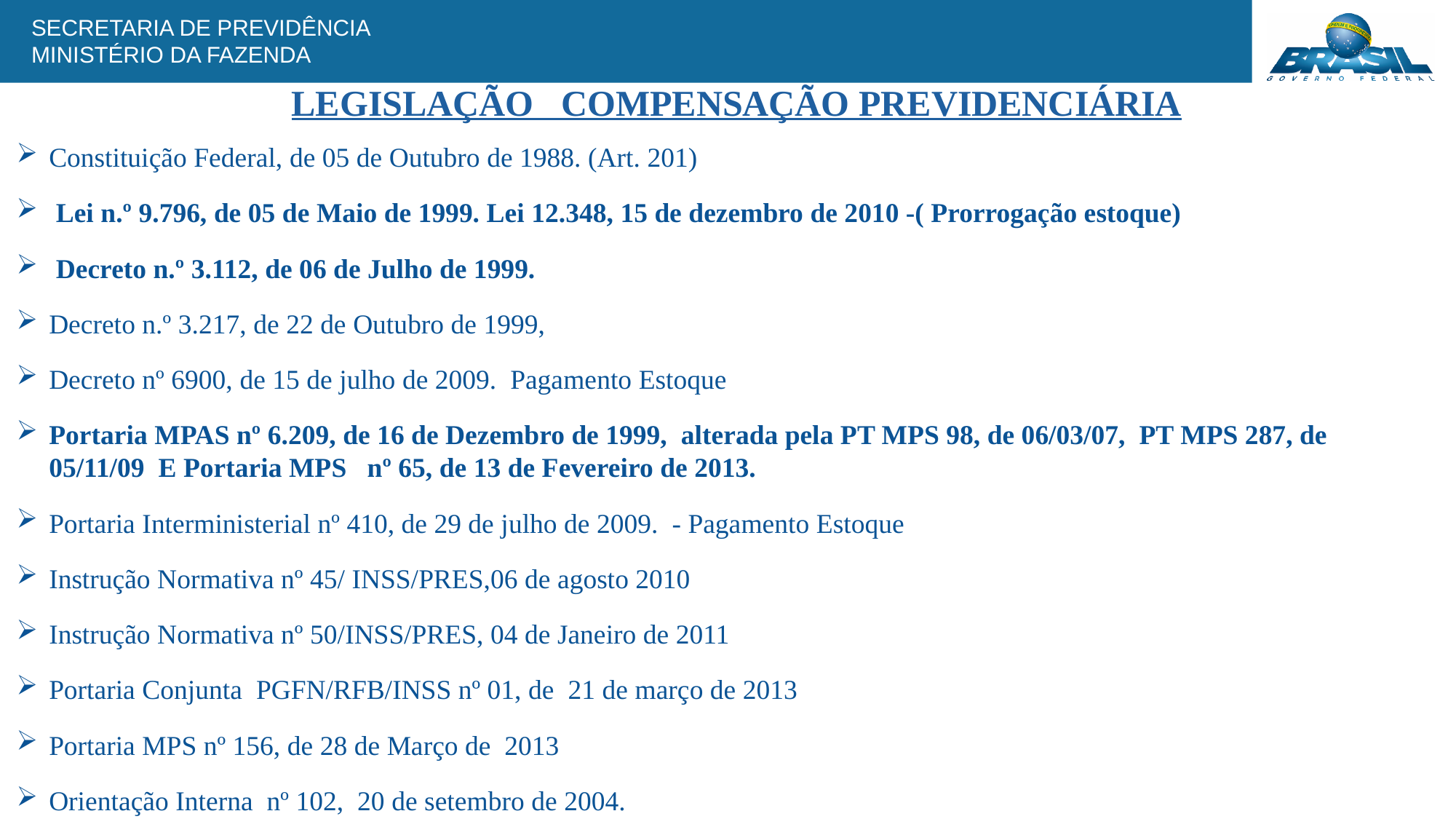

LEGISLAÇÃO   COMPENSAÇÃO PREVIDENCIÁRIA
Constituição Federal, de 05 de Outubro de 1988. (Art. 201)
 Lei n.º 9.796, de 05 de Maio de 1999. Lei 12.348, 15 de dezembro de 2010 -( Prorrogação estoque)
 Decreto n.º 3.112, de 06 de Julho de 1999.
Decreto n.º 3.217, de 22 de Outubro de 1999,
Decreto nº 6900, de 15 de julho de 2009.  Pagamento Estoque
Portaria MPAS nº 6.209, de 16 de Dezembro de 1999,  alterada pela PT MPS 98, de 06/03/07,  PT MPS 287, de 05/11/09  E Portaria MPS   nº 65, de 13 de Fevereiro de 2013.
Portaria Interministerial nº 410, de 29 de julho de 2009.  - Pagamento Estoque
Instrução Normativa nº 45/ INSS/PRES,06 de agosto 2010
Instrução Normativa nº 50/INSS/PRES, 04 de Janeiro de 2011
Portaria Conjunta  PGFN/RFB/INSS nº 01, de  21 de março de 2013
Portaria MPS nº 156, de 28 de Março de  2013
Orientação Interna  nº 102,  20 de setembro de 2004.